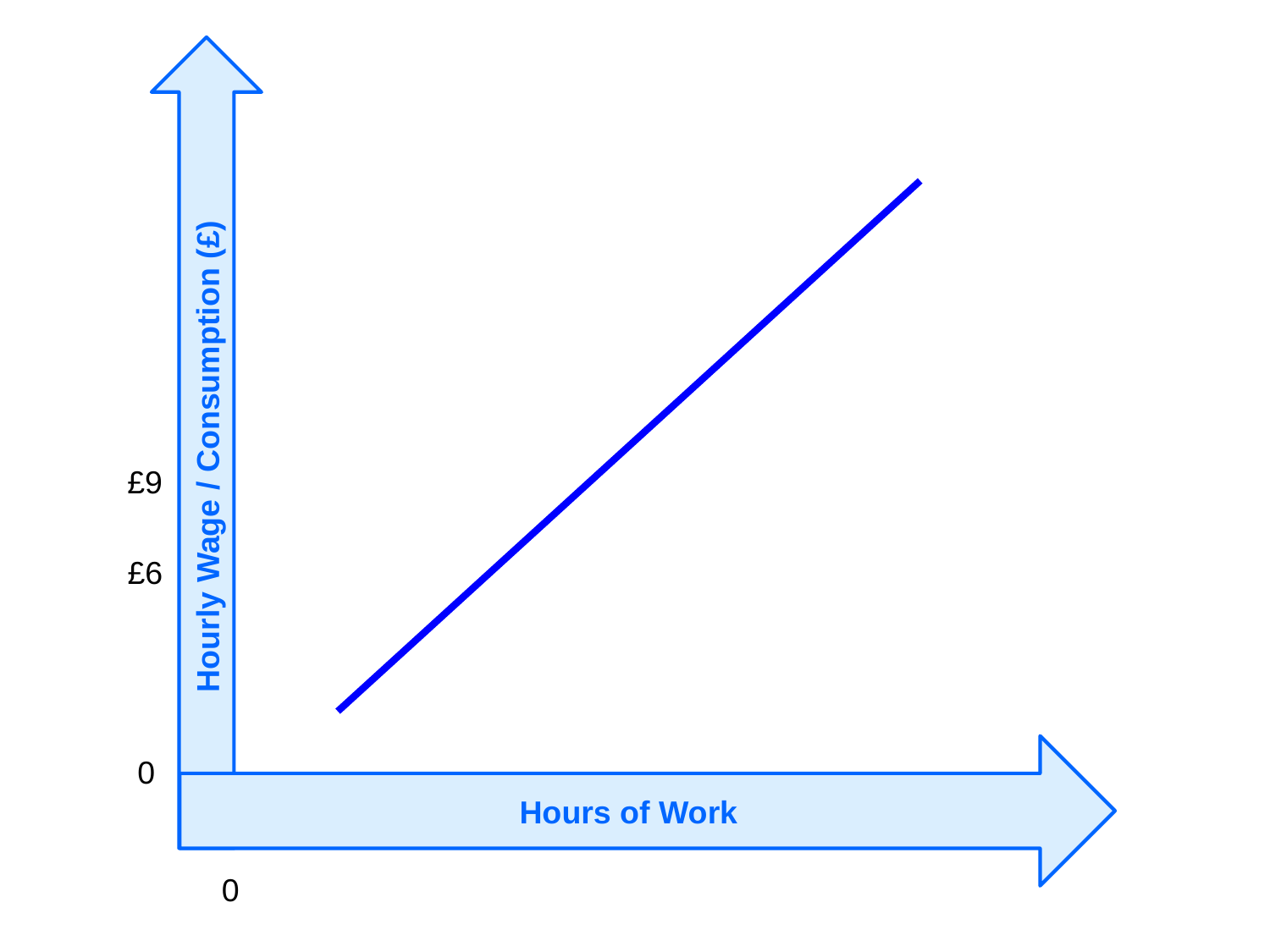

Hourly Wage / Consumption (£)

£9
£6
Hours of Work
0
0